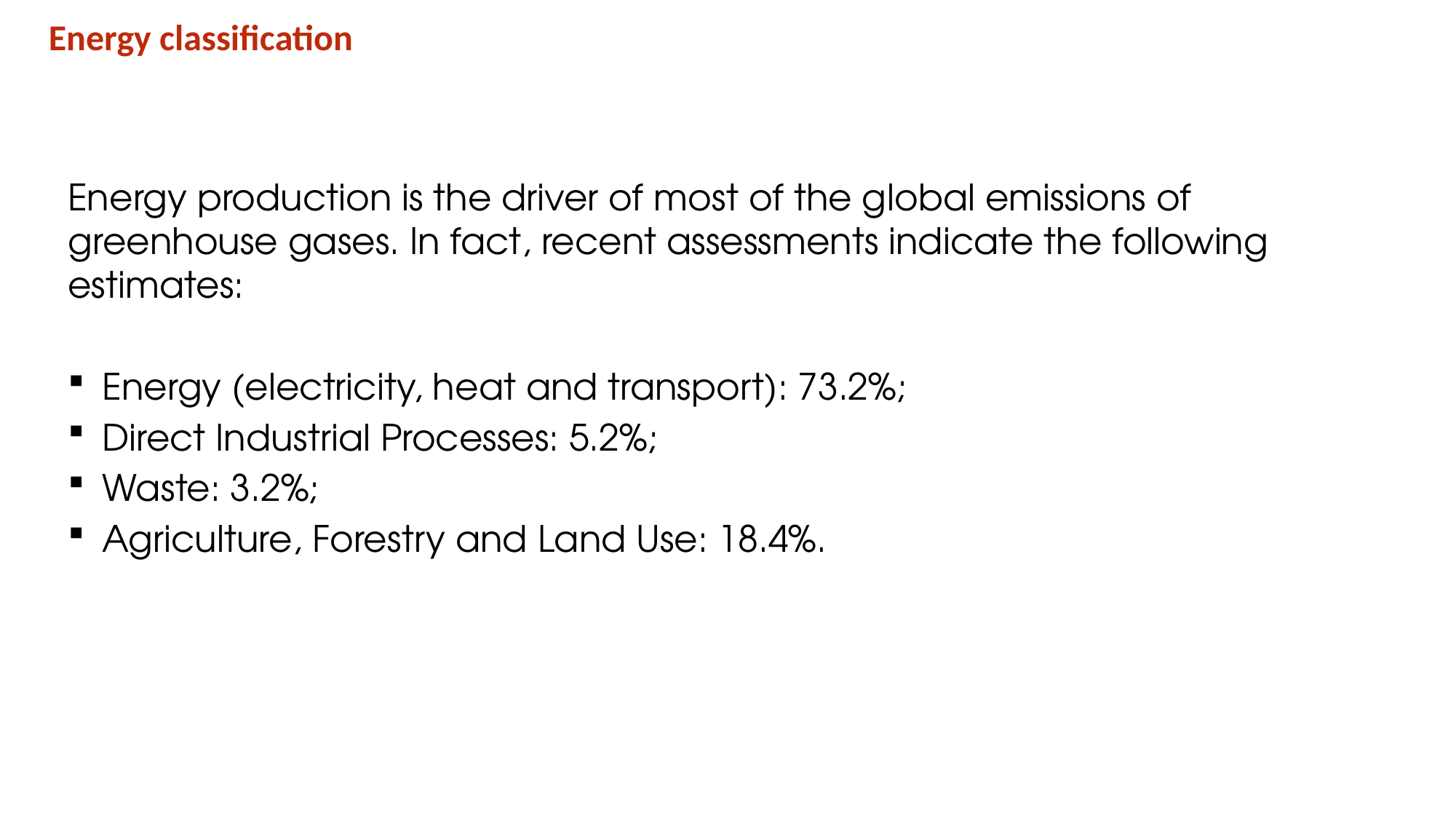

Energy classification
Energy production is the driver of most of the global emissions of greenhouse gases. In fact, recent assessments indicate the following estimates:

Energy (electricity, heat and transport): 73.2%;
Direct Industrial Processes: 5.2%;
Waste: 3.2%;
Agriculture, Forestry and Land Use: 18.4%.